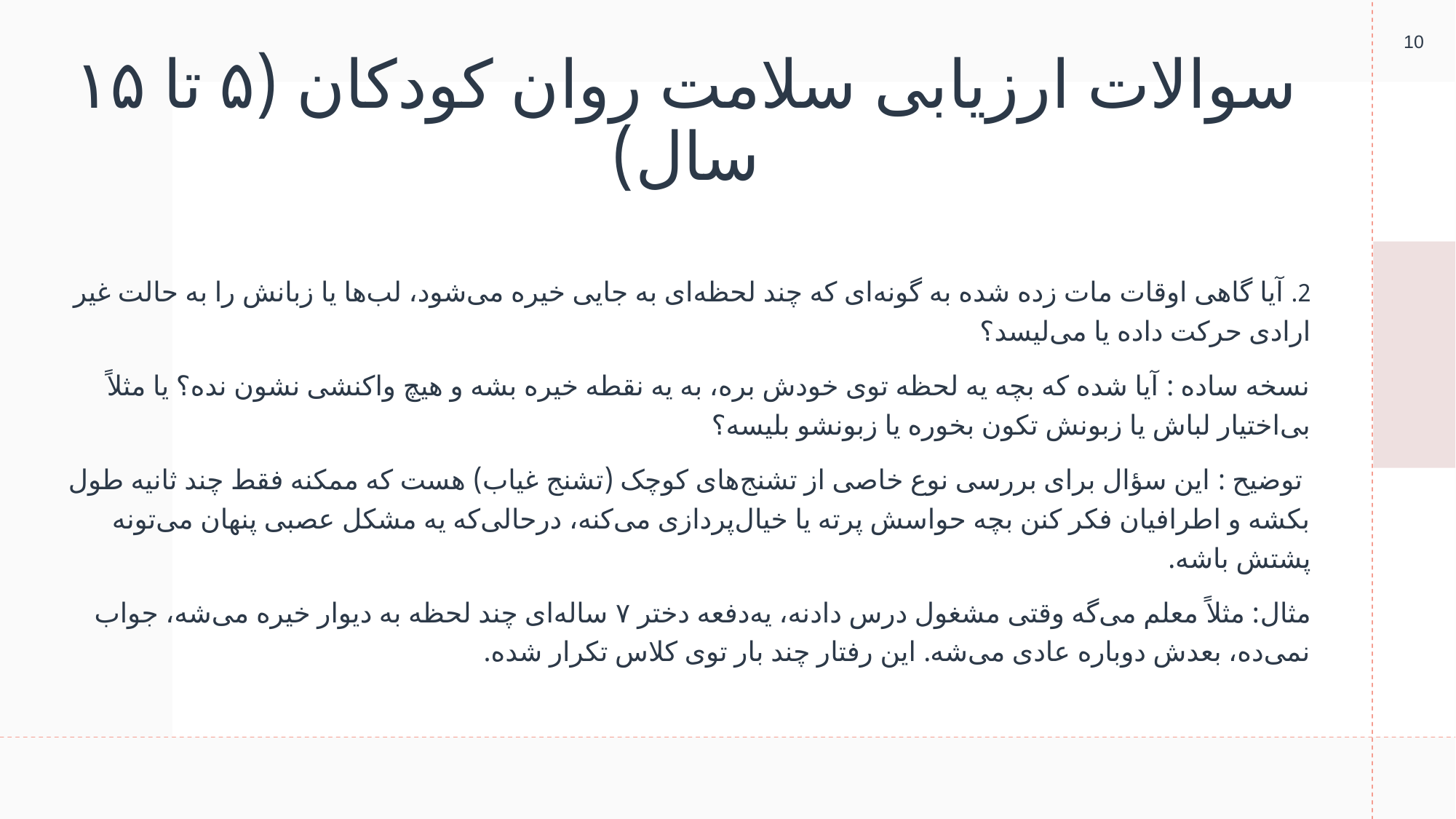

10
# سوالات ارزیابی سلامت روان کودکان (۵ تا ۱۵ سال)
2. آیا گاهی اوقات مات زده شده به گونه‌ای که چند لحظه‌ای به جایی خیره می‌شود، لب‌ها یا زبانش را به حالت غیر ارادی حرکت داده یا می‌لیسد؟
نسخه ساده : آیا شده که بچه یه لحظه توی خودش بره، به یه نقطه خیره بشه و هیچ واکنشی نشون نده؟ یا مثلاً بی‌اختیار لباش یا زبونش تکون بخوره یا زبونشو بلیسه؟
 توضیح : این سؤال برای بررسی نوع خاصی از تشنج‌های کوچک (تشنج غیاب) هست که ممکنه فقط چند ثانیه طول بکشه و اطرافیان فکر کنن بچه حواسش پرته یا خیال‌پردازی می‌کنه، درحالی‌که یه مشکل عصبی پنهان می‌تونه پشتش باشه.
مثال: مثلاً معلم می‌گه وقتی مشغول درس دادنه، یه‌دفعه دختر ۷ ساله‌ای چند لحظه به دیوار خیره می‌شه، جواب نمی‌ده، بعدش دوباره عادی می‌شه. این رفتار چند بار توی کلاس تکرار شده.